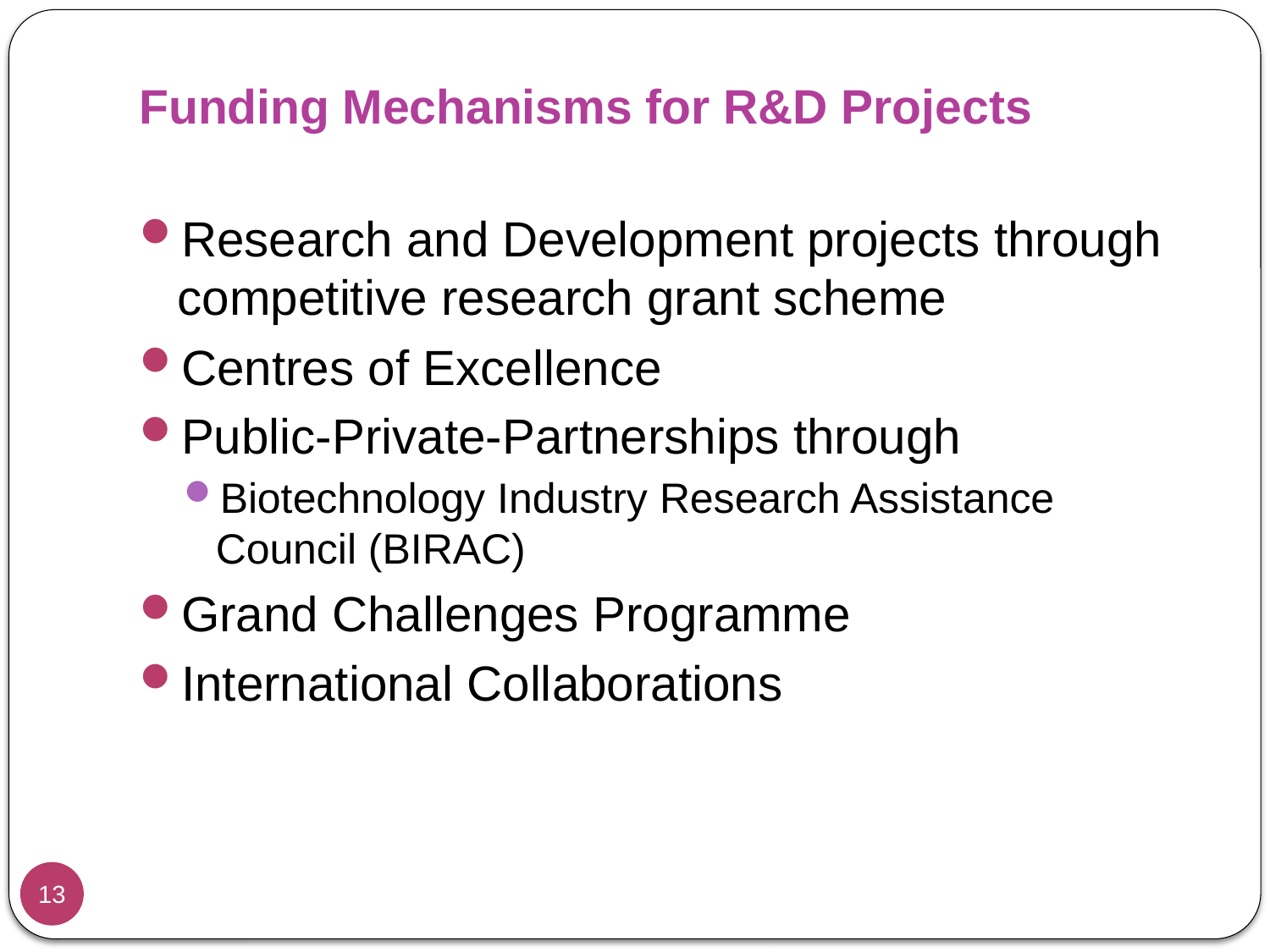

# Funding Mechanisms for R&D Projects
Research and Development projects through competitive research grant scheme
Centres of Excellence
Public-Private-Partnerships through
Biotechnology Industry Research Assistance Council (BIRAC)
Grand Challenges Programme
International Collaborations

13